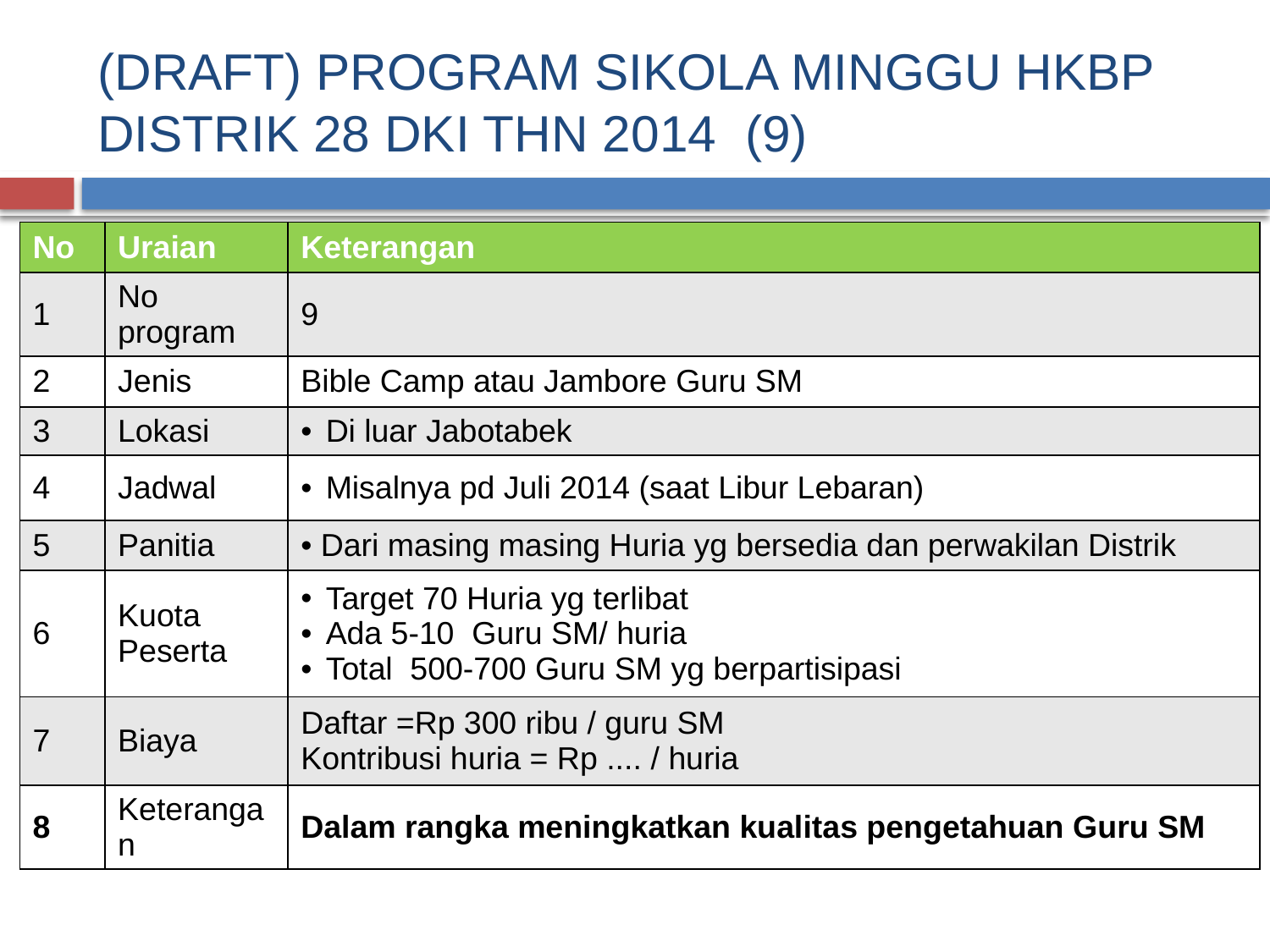

# (DRAFT) PROGRAM SIKOLA MINGGU HKBP DISTRIK 28 DKI THN 2014  (9)
| No | Uraian | Keterangan |
| --- | --- | --- |
| 1 | No program | 9 |
| 2 | Jenis | Bible Camp atau Jambore Guru SM |
| 3 | Lokasi | Di luar Jabotabek |
| 4 | Jadwal | Misalnya pd Juli 2014 (saat Libur Lebaran) |
| 5 | Panitia | Dari masing masing Huria yg bersedia dan perwakilan Distrik |
| 6 | Kuota Peserta | Target 70 Huria yg terlibat Ada 5-10 Guru SM/ huria Total 500-700 Guru SM yg berpartisipasi |
| 7 | Biaya | Daftar =Rp 300 ribu / guru SM Kontribusi huria = Rp .... / huria |
| 8 | Keterangan | Dalam rangka meningkatkan kualitas pengetahuan Guru SM |